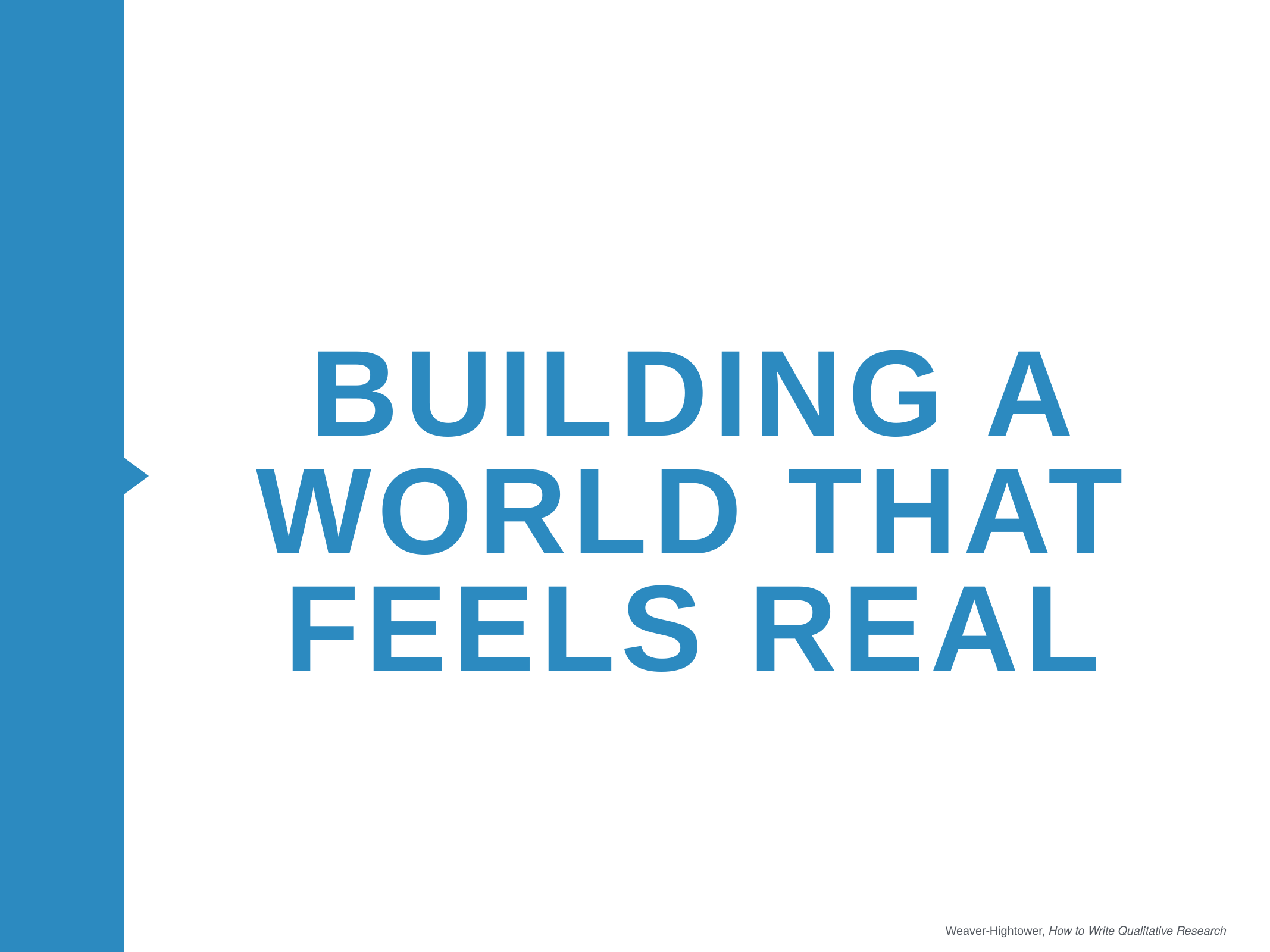

# BUILDING A WORLD THAT FEELS REAL